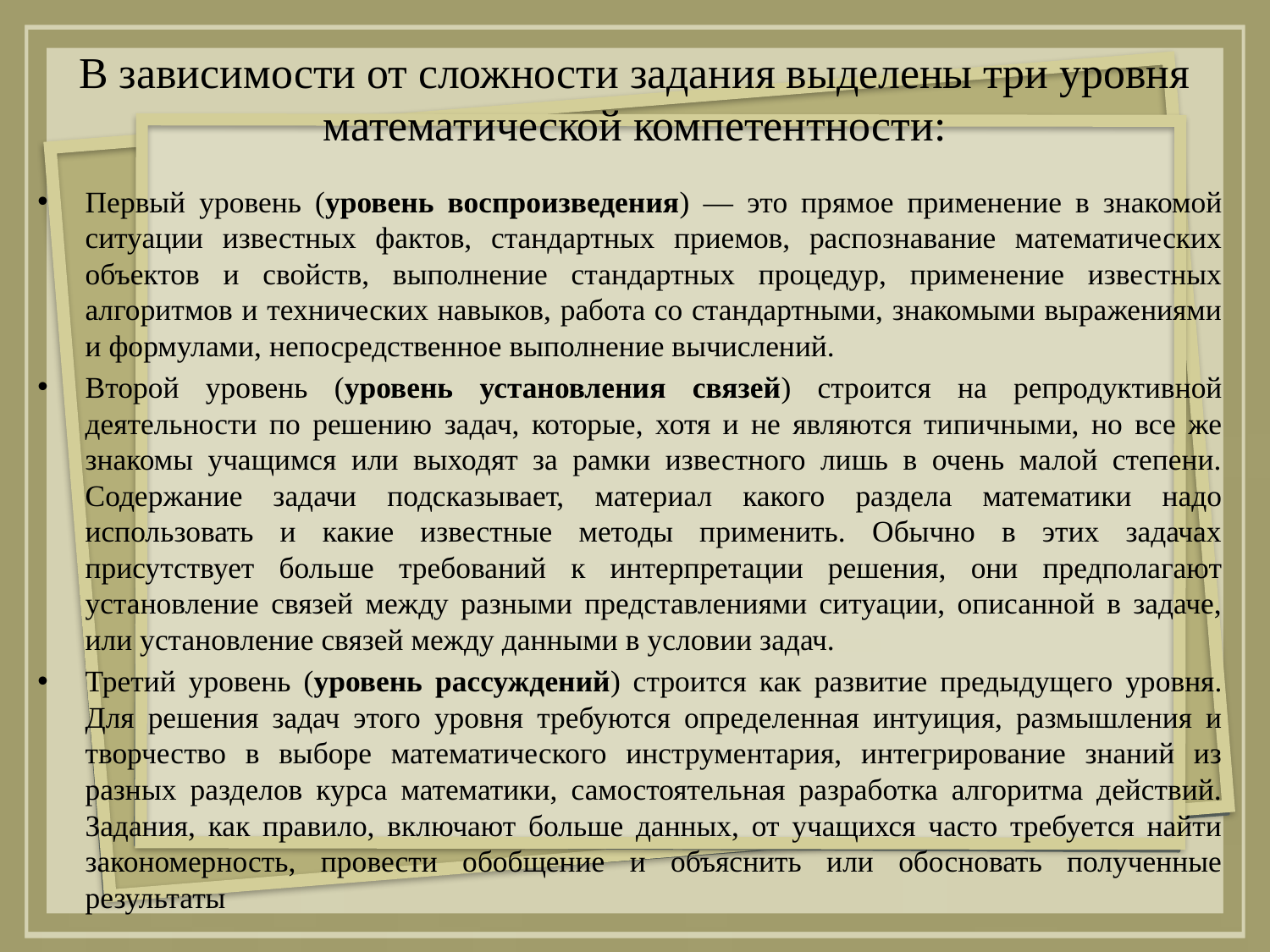

# В зависимости от сложности задания выделены три уровня математической компетентности:
Первый уровень (уровень воспроизведения) — это прямое применение в знакомой ситуации известных фактов, стандартных приемов, распознавание математических объектов и свойств, выполнение стандартных процедур, применение известных алгоритмов и технических навыков, работа со стандартными, знакомыми выражениями и формулами, непосредственное выполнение вычислений.
Второй уровень (уровень установления связей) строится на репродуктивной деятельности по решению задач, которые, хотя и не являются типичными, но все же знакомы учащимся или выходят за рамки известного лишь в очень малой степени. Содержание задачи подсказывает, материал какого раздела математики надо использовать и какие известные методы применить. Обычно в этих задачах присутствует больше требований к интерпретации решения, они предполагают установление связей между разными представлениями ситуации, описанной в задаче, или установление связей между данными в условии задач.
Третий уровень (уровень рассуждений) строится как развитие предыдущего уровня. Для решения задач этого уровня требуются определенная интуиция, размышления и творчество в выборе математического инструментария, интегрирование знаний из разных разделов курса математики, самостоятельная разработка алгоритма действий. Задания, как правило, включают больше данных, от учащихся часто требуется найти закономерность, провести обобщение и объяснить или обосновать полученные результаты